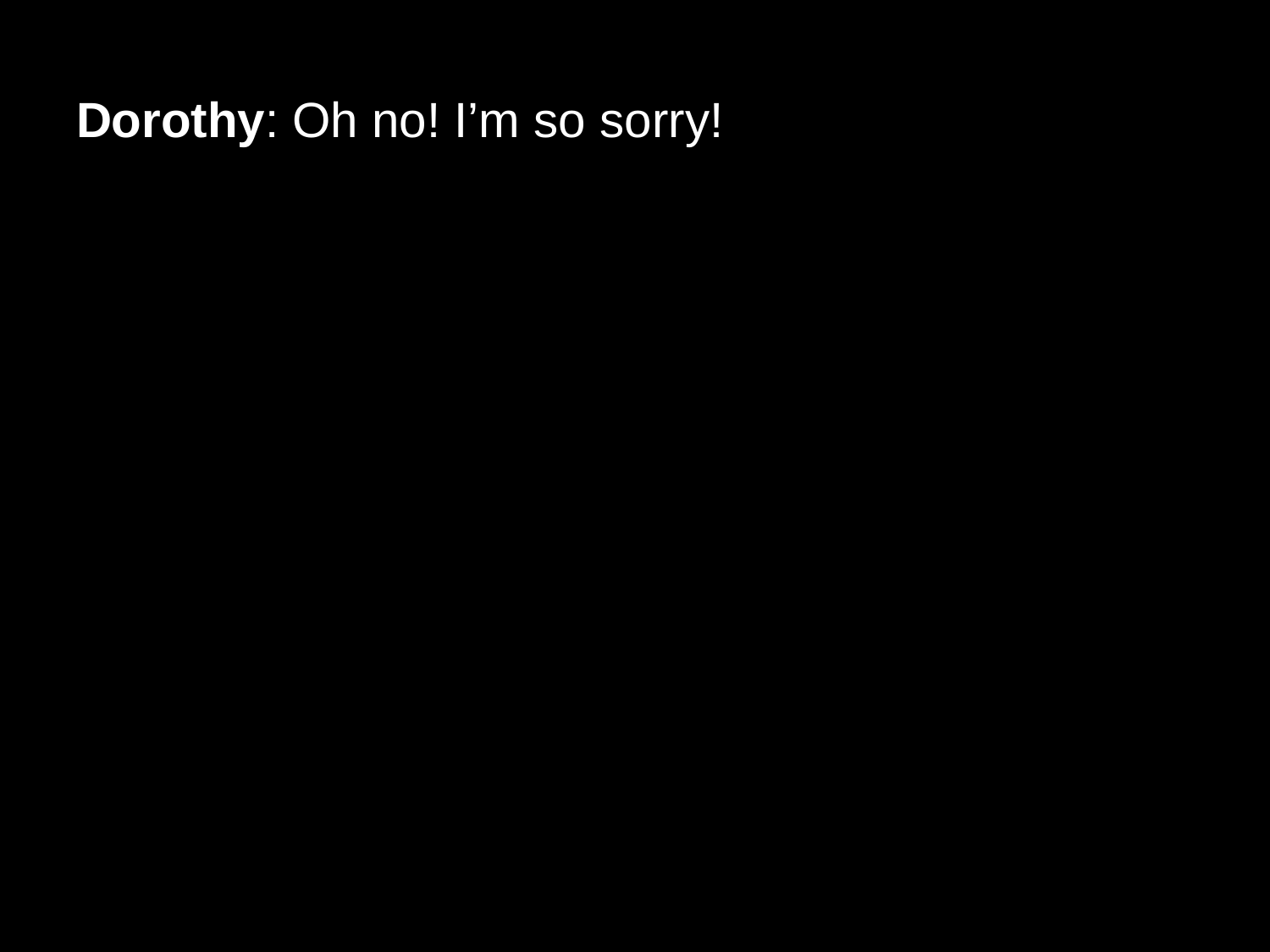

# Dorothy: Oh no! I’m so sorry!